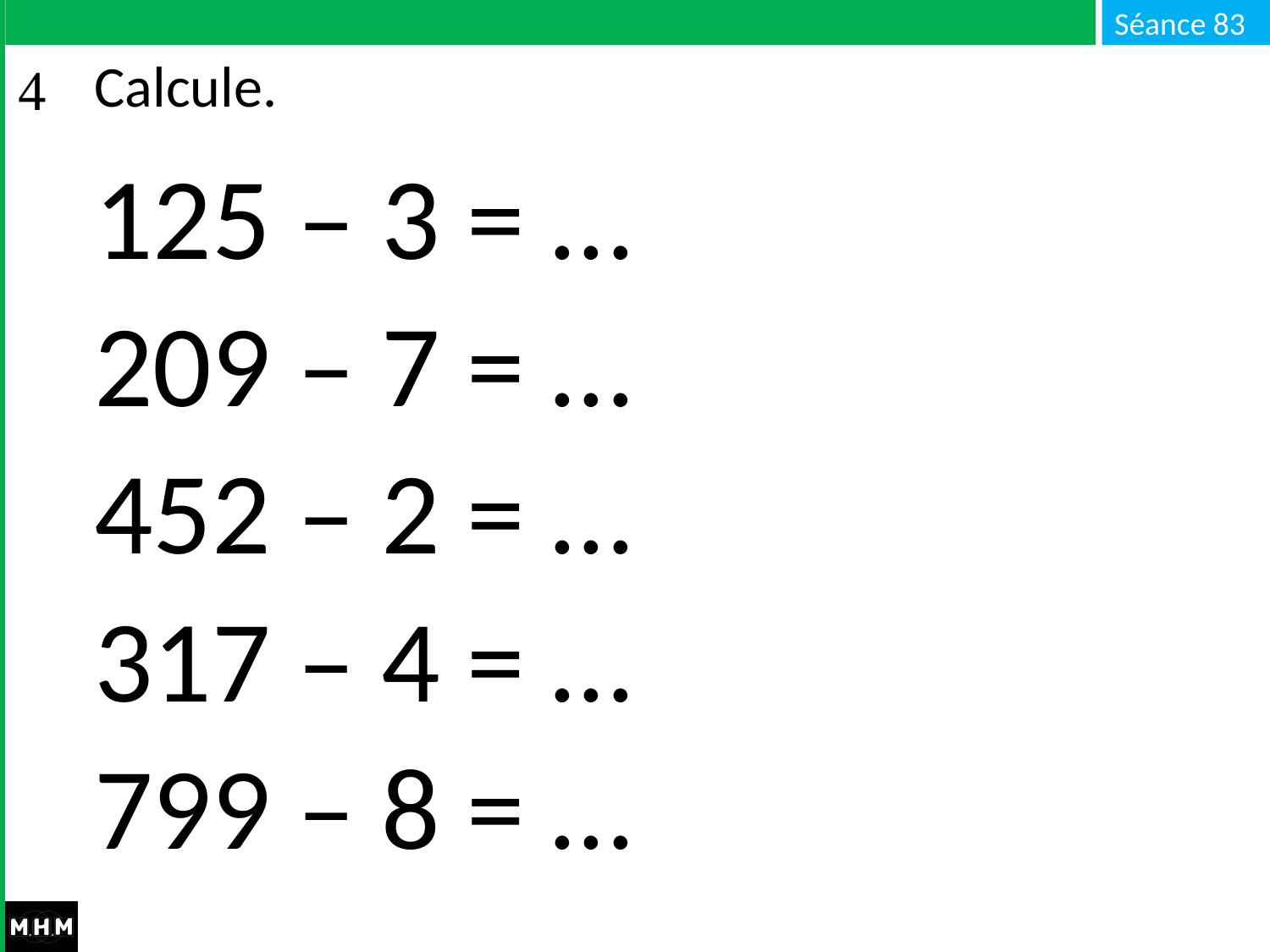

# Calcule.
125 – 3 = …
209 – 7 = …
452 – 2 = …
317 – 4 = …
799 – 8 = …